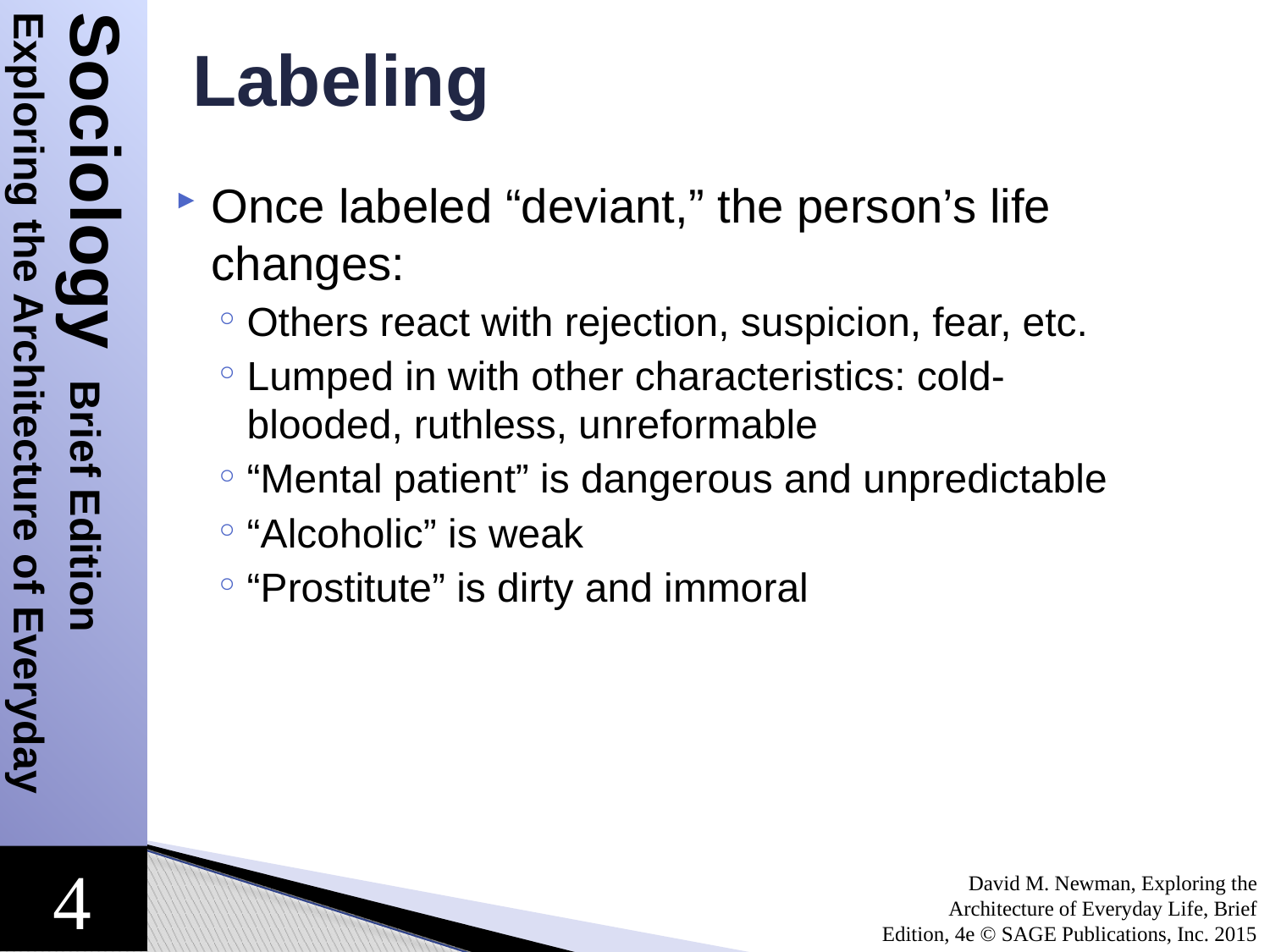

# Labeling
Once labeled “deviant,” the person’s life changes:
Others react with rejection, suspicion, fear, etc.
Lumped in with other characteristics: cold-blooded, ruthless, unreformable
“Mental patient” is dangerous and unpredictable
“Alcoholic” is weak
“Prostitute” is dirty and immoral

David M. Newman, Exploring the Architecture of Everyday Life, Brief Edition, 4e © SAGE Publications, Inc. 2015